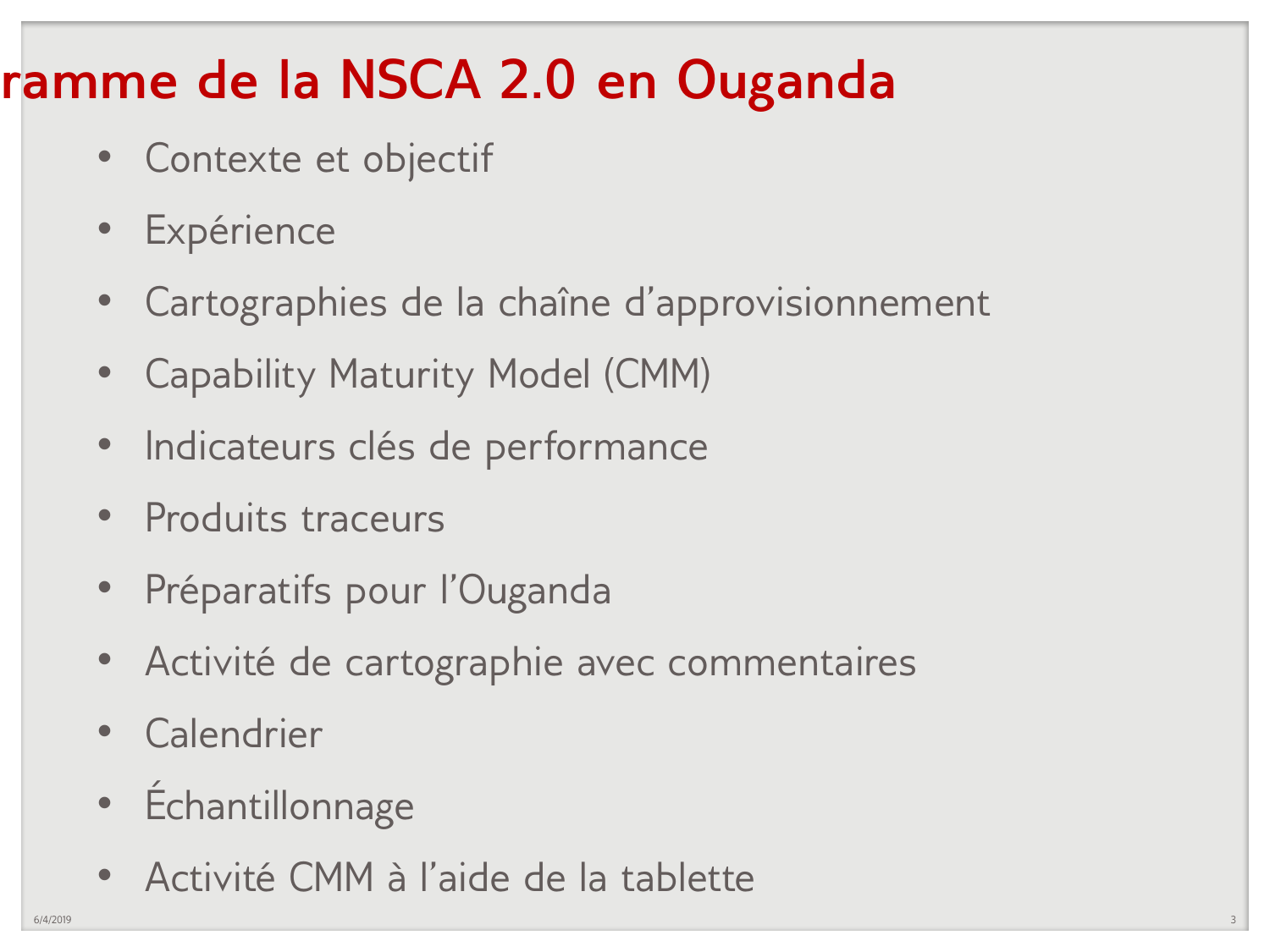

Programme de la NSCA 2.0 en Ouganda
Contexte et objectif
Expérience
Cartographies de la chaîne d’approvisionnement
Capability Maturity Model (CMM)
Indicateurs clés de performance
Produits traceurs
Préparatifs pour l’Ouganda
Activité de cartographie avec commentaires
Calendrier
Échantillonnage
Activité CMM à l’aide de la tablette

6/4/2019
3